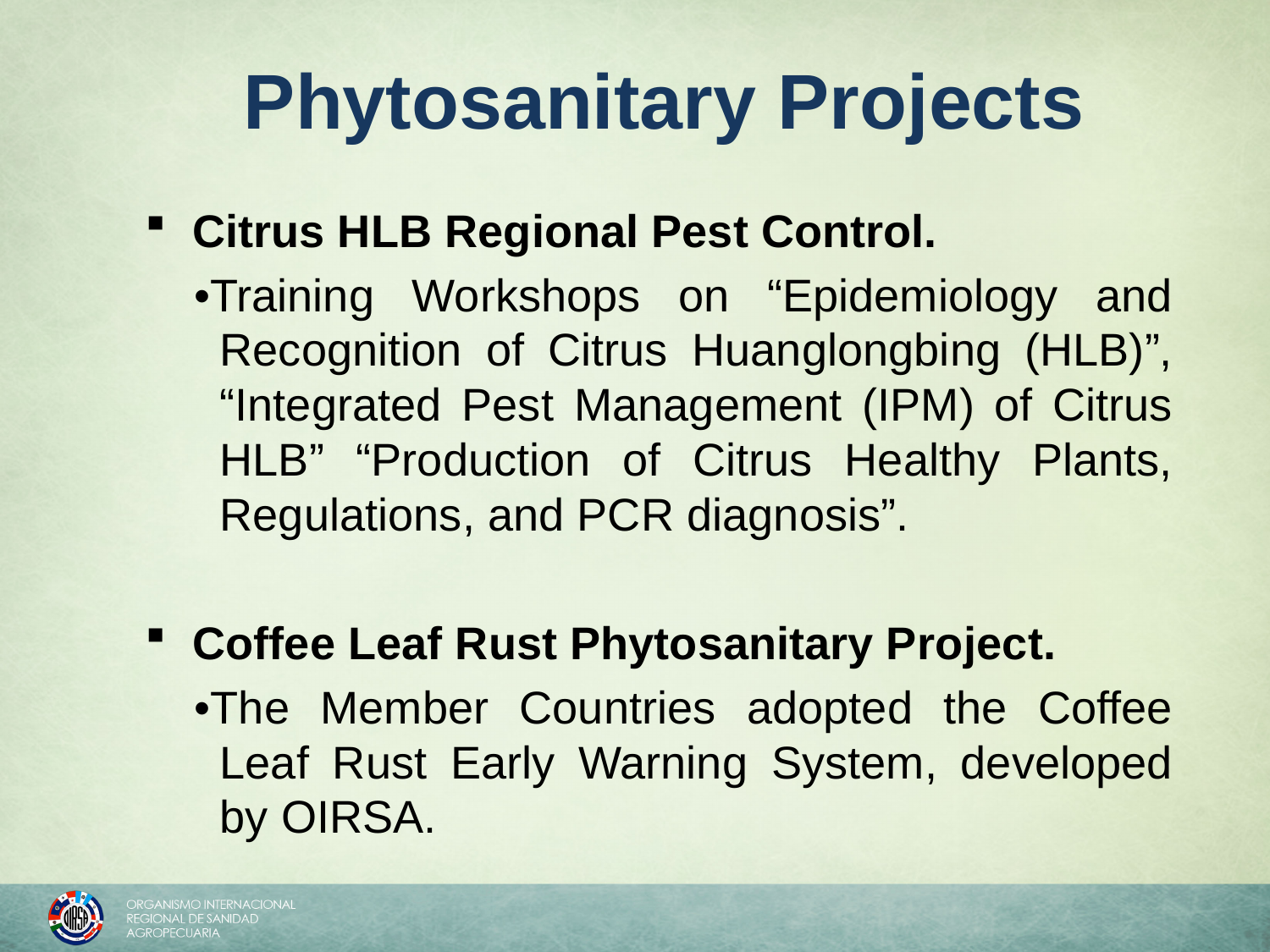

Phytosanitary Projects
Citrus HLB Regional Pest Control.
•Training Workshops on “Epidemiology and Recognition of Citrus Huanglongbing (HLB)”, “Integrated Pest Management (IPM) of Citrus HLB” “Production of Citrus Healthy Plants, Regulations, and PCR diagnosis”.

Coffee Leaf Rust Phytosanitary Project.
•The Member Countries adopted the Coffee Leaf Rust Early Warning System, developed by OIRSA.